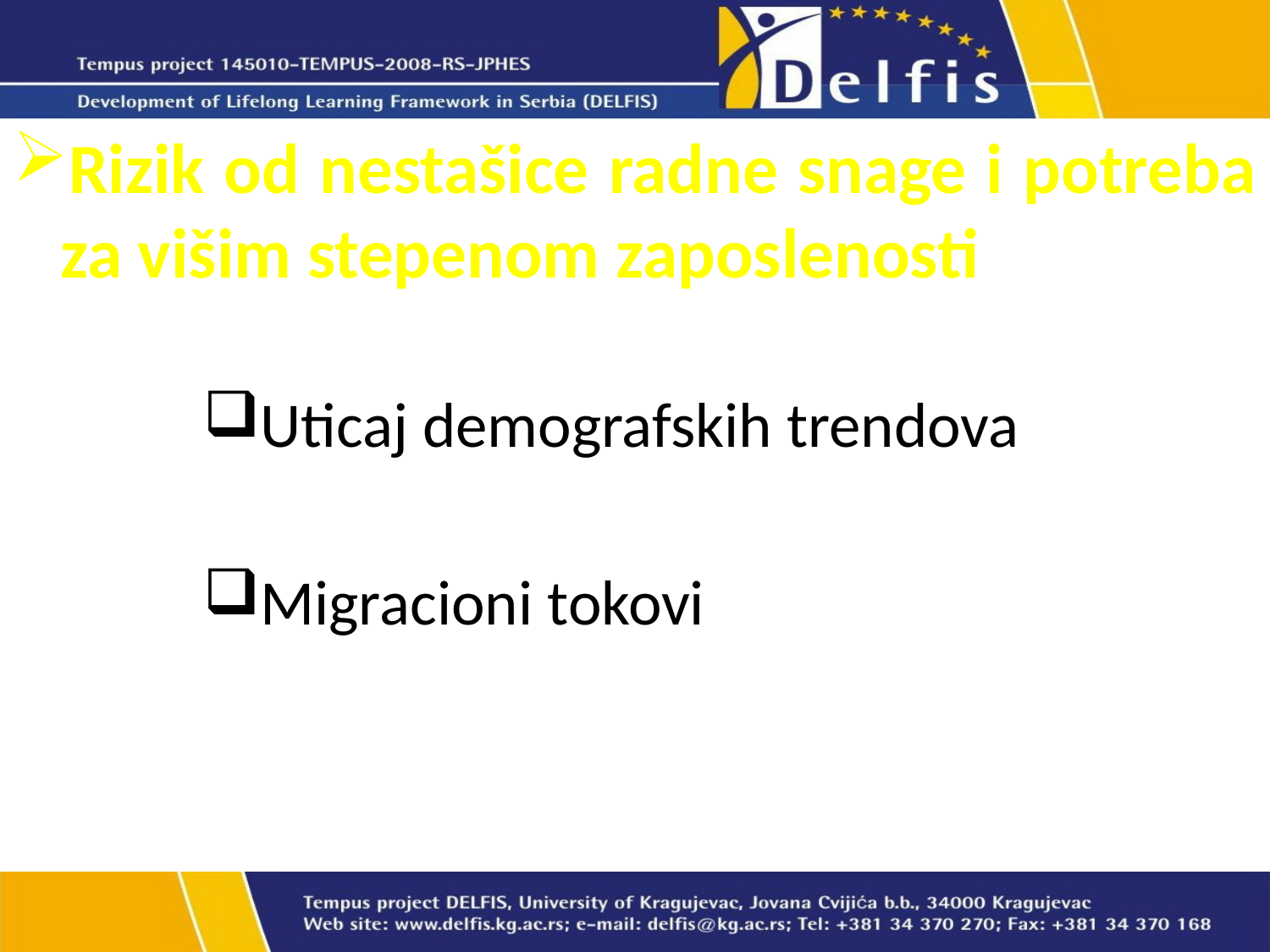

#
Rizik od nestašice radne snage i potreba za višim stepenom zaposlenosti

Uticaj demografskih trendova

Migracioni tokovi